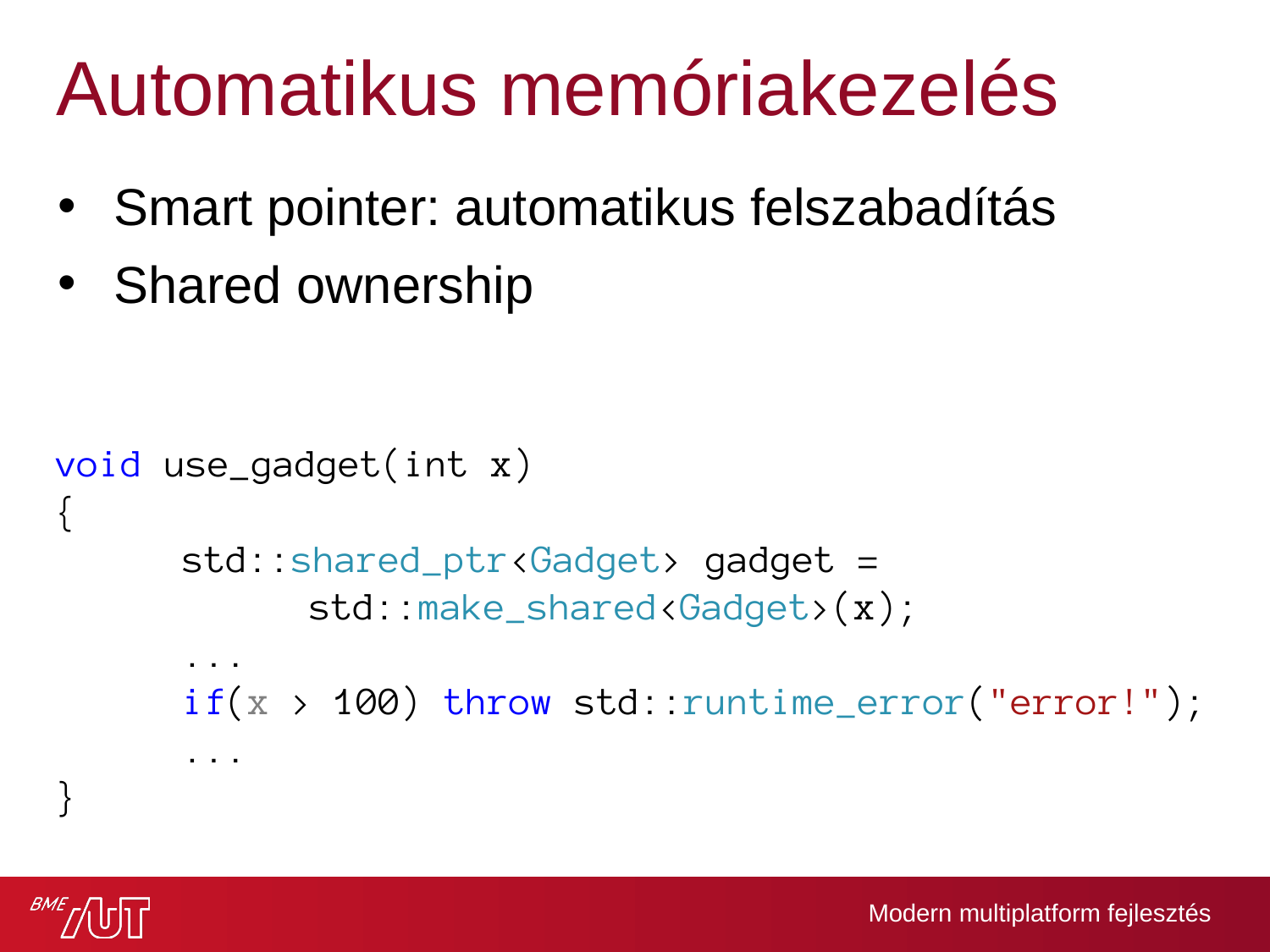

# Automatikus memóriakezelés
Smart pointer: automatikus felszabadítás
Shared ownership
void use_gadget(int x)
{
	std::shared_ptr<Gadget> gadget =
		std::make_shared<Gadget>(x);
	...
	if(x > 100) throw std::runtime_error("error!");
	...
}
Modern multiplatform fejlesztés